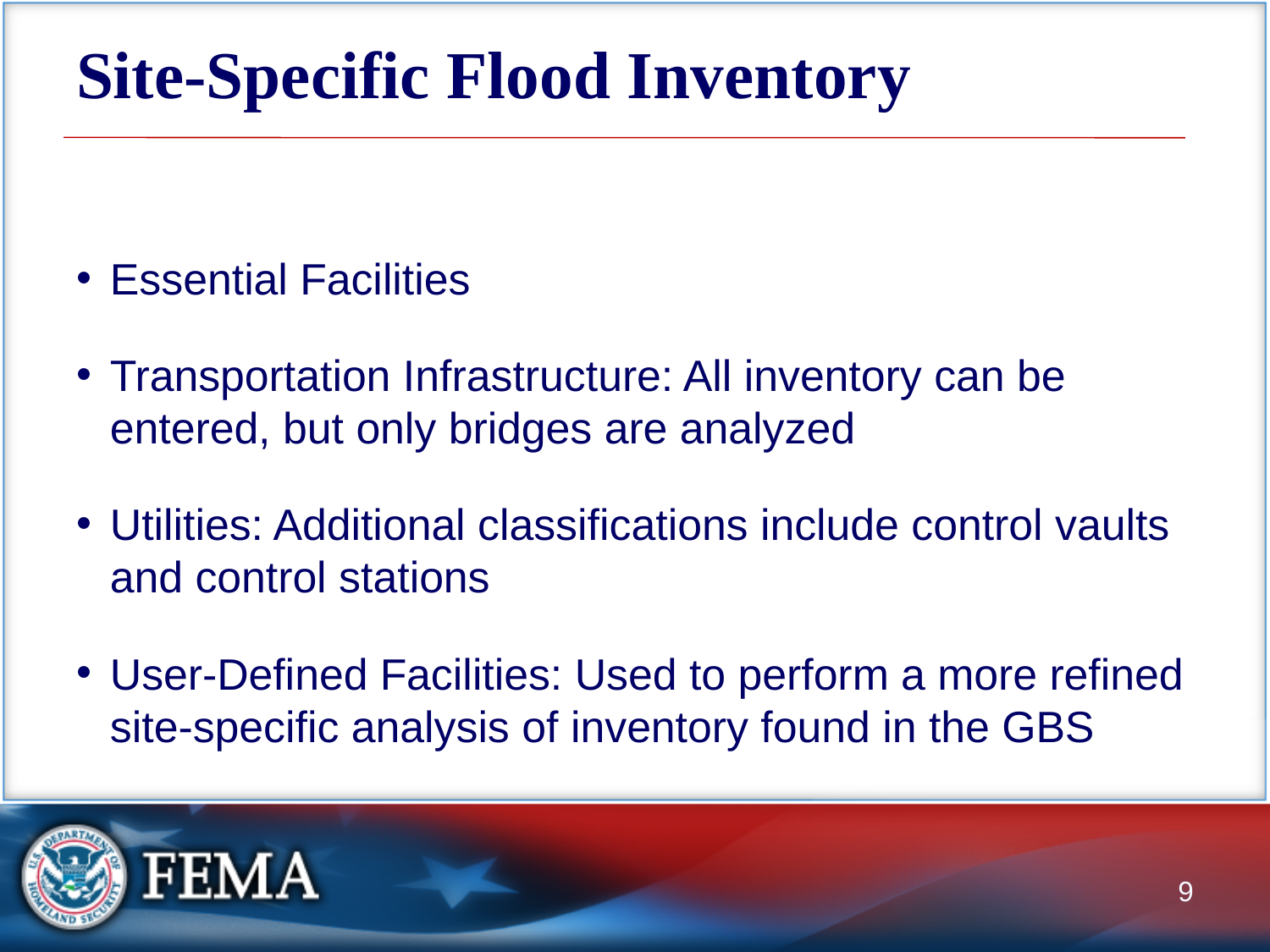

# Site-Specific Flood Inventory

Essential Facilities
Transportation Infrastructure: All inventory can be entered, but only bridges are analyzed
Utilities: Additional classifications include control vaults and control stations
User-Defined Facilities: Used to perform a more refined site-specific analysis of inventory found in the GBS
9